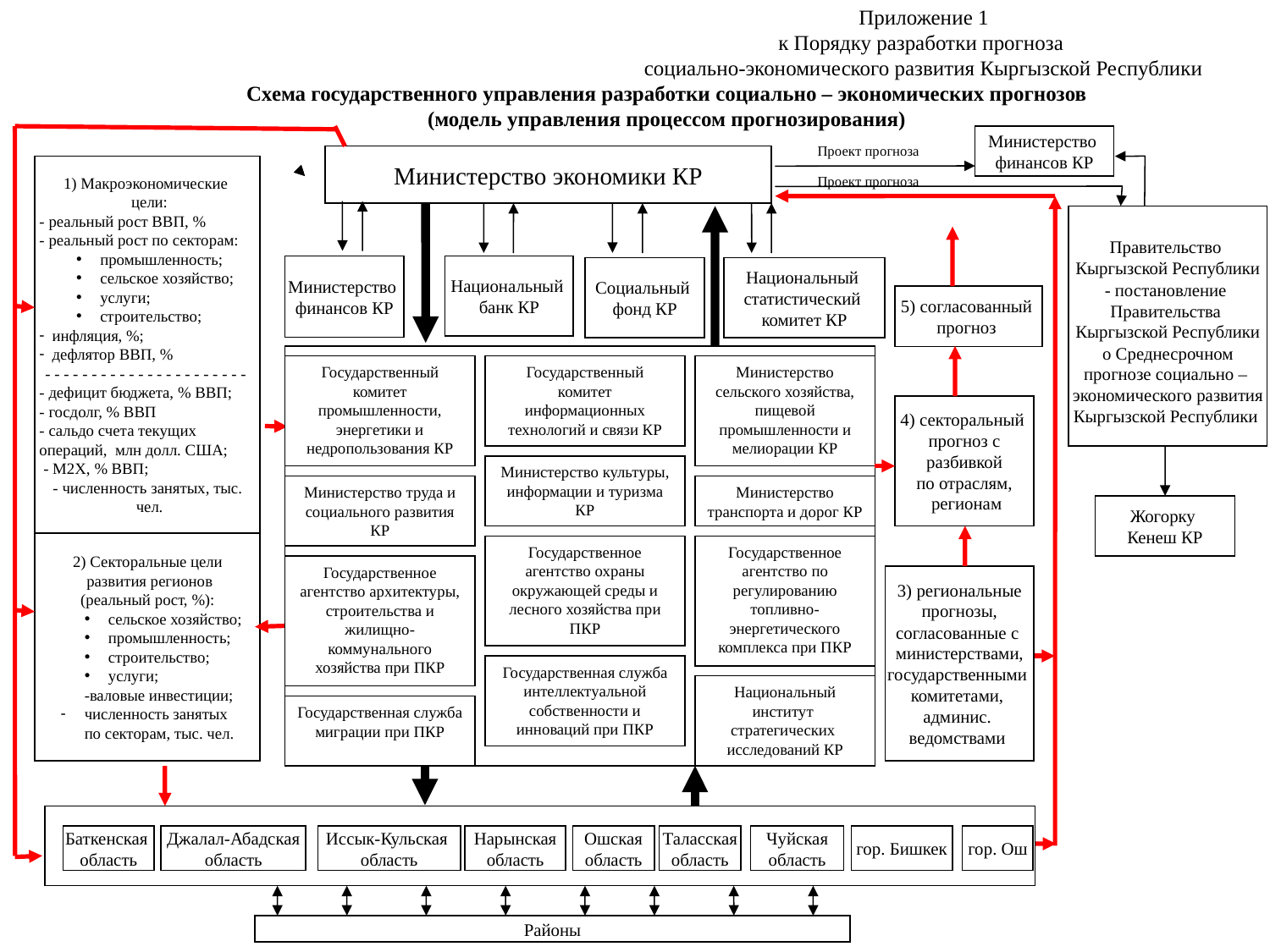

# Приложение 1 к Порядку разработки прогноза социально-экономического развития Кыргызской Республики Схема государственного управления разработки социально – экономических прогнозов (модель управления процессом прогнозирования)

Министерство
финансов КР
Проект прогноза

Министерство экономики КР
1) Макроэкономические
 цели:
- реальный рост ВВП, %
- реальный рост по секторам:
промышленность;
сельское хозяйство;
услуги;
строительство;
инфляция, %;
дефлятор ВВП, %
- - - - - - - - - - - - - - - - - - - - - -
- дефицит бюджета, % ВВП;
- госдолг, % ВВП
- сальдо счета текущих
операций,  млн долл. США;
 - М2Х, % ВВП;
- численность занятых, тыс.
 чел.

Проект прогноза

Правительство
Кыргызской Республики
- постановление
Правительства
Кыргызской Республики
 о Среднесрочном
прогнозе социально –
экономического развития
Кыргызской Республики

Министерство
финансов КР
Национальный
банк КР
Социальный
фонд КР
Национальный
статистический
комитет КР
5) согласованный
прогноз

Государственный комитет промышленности, энергетики и недропользования КР
Государственный комитет информационных технологий и связи КР
Министерство сельского хозяйства, пищевой промышленности и мелиорации КР
4) секторальный
прогноз с
 разбивкой
по отраслям,
 регионам

Министерство культуры, информации и туризма КР

Министерство труда и социального развития КР
Министерство транспорта и дорог КР
Жогорку
Кенеш КР

2) Секторальные цели
 развития регионов
(реальный рост, %):
сельское хозяйство;
промышленность;
строительство;
услуги;
-валовые инвестиции;
численность занятых
по секторам, тыс. чел.
Государственное агентство охраны окружающей среды и лесного хозяйства при ПКР
Государственное агентство по регулированию топливно-энергетического комплекса при ПКР
Государственное агентство архитектуры, строительства и жилищно-коммунального хозяйства при ПКР
3) региональные
 прогнозы,
согласованные с
министерствами,
государственными
комитетами,
админис.
ведомствами

Государственная служба интеллектуальной собственности и инноваций при ПКР

Национальный институт  стратегических  исследований КР
Государственная служба миграции при ПКР

Баткенская
область
Джалал-Абадская
область
Исcык-Кульская
область
Нарынская
область
Ошская
область
Таласская
область
Чуйская
область
гор. Бишкек
гор. Ош

Районы